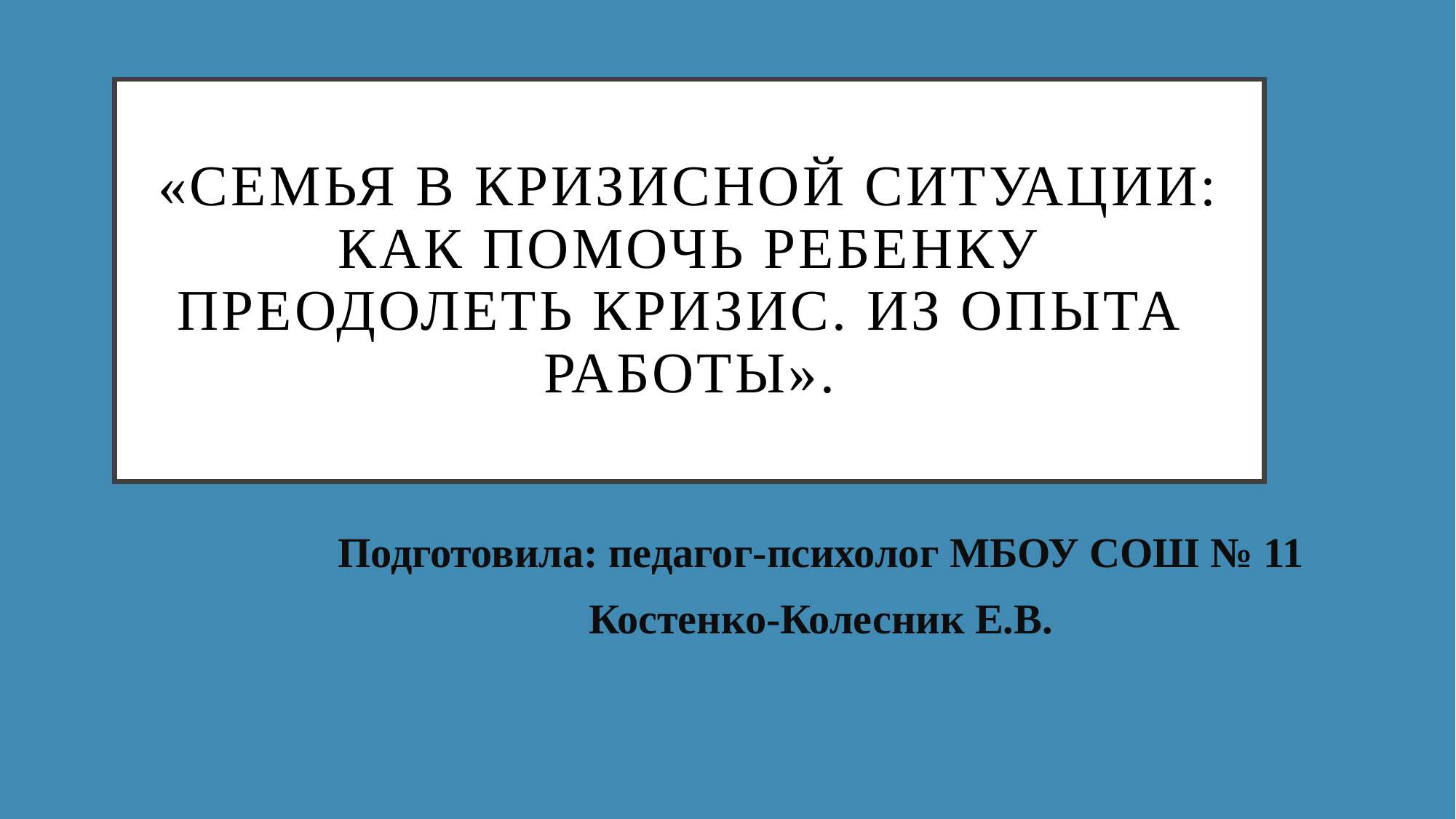

# «семья в кризисной ситуации: как помочь ребенку преодолеть кризис. Из опыта  работы».
Подготовила: педагог-психолог МБОУ СОШ № 11
Костенко-Колесник Е.В.